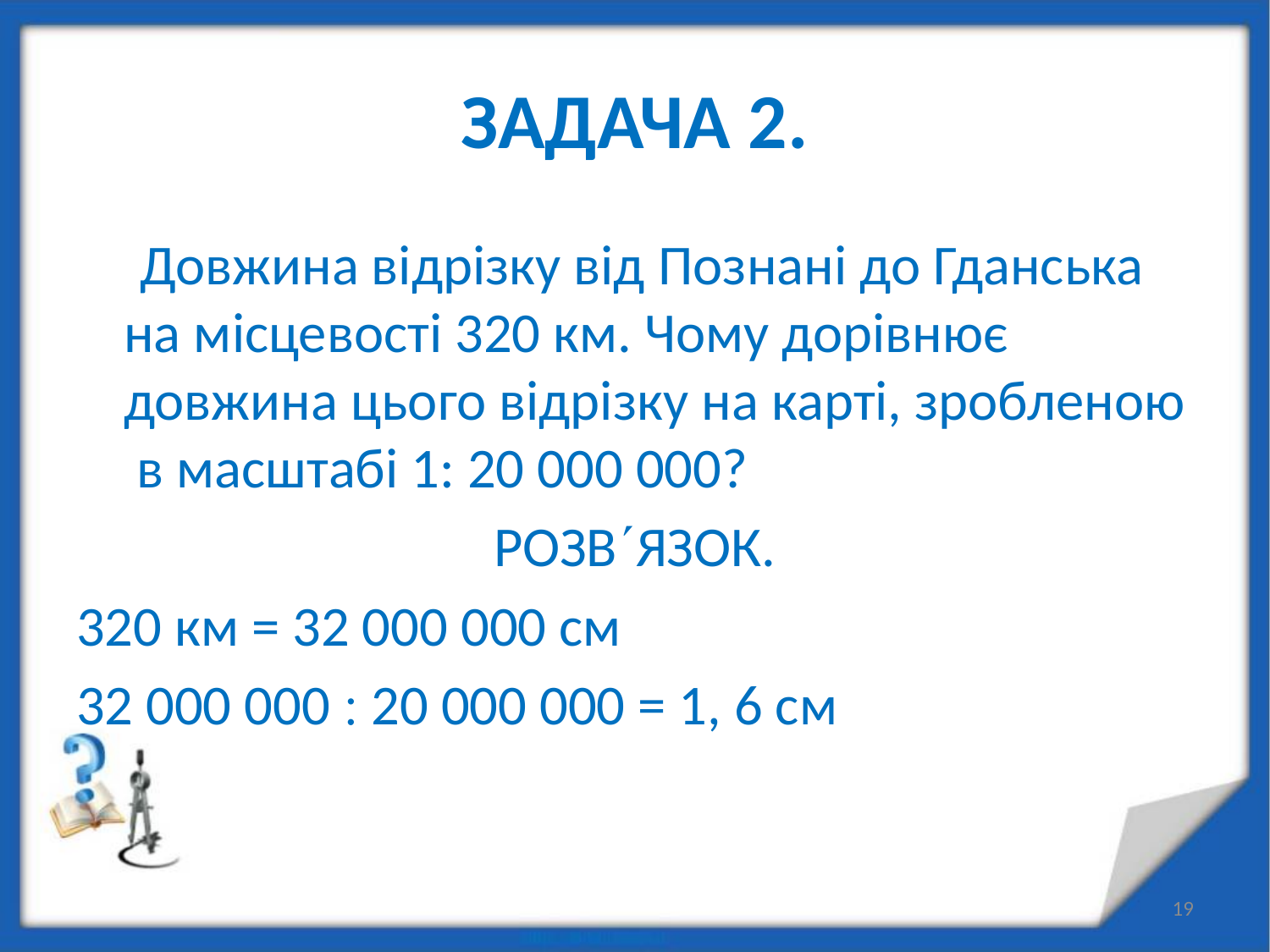

# ЗАДАЧА 2.
     Довжина відрізку від Познані до Гданська  на місцевості 320 км. Чому дорівнює довжина цього відрізку на карті, зробленою  в масштабі 1: 20 000 000?
РОЗВ′ЯЗОК.
320 км = 32 000 000 см
32 000 000 : 20 000 000 = 1, 6 см

19